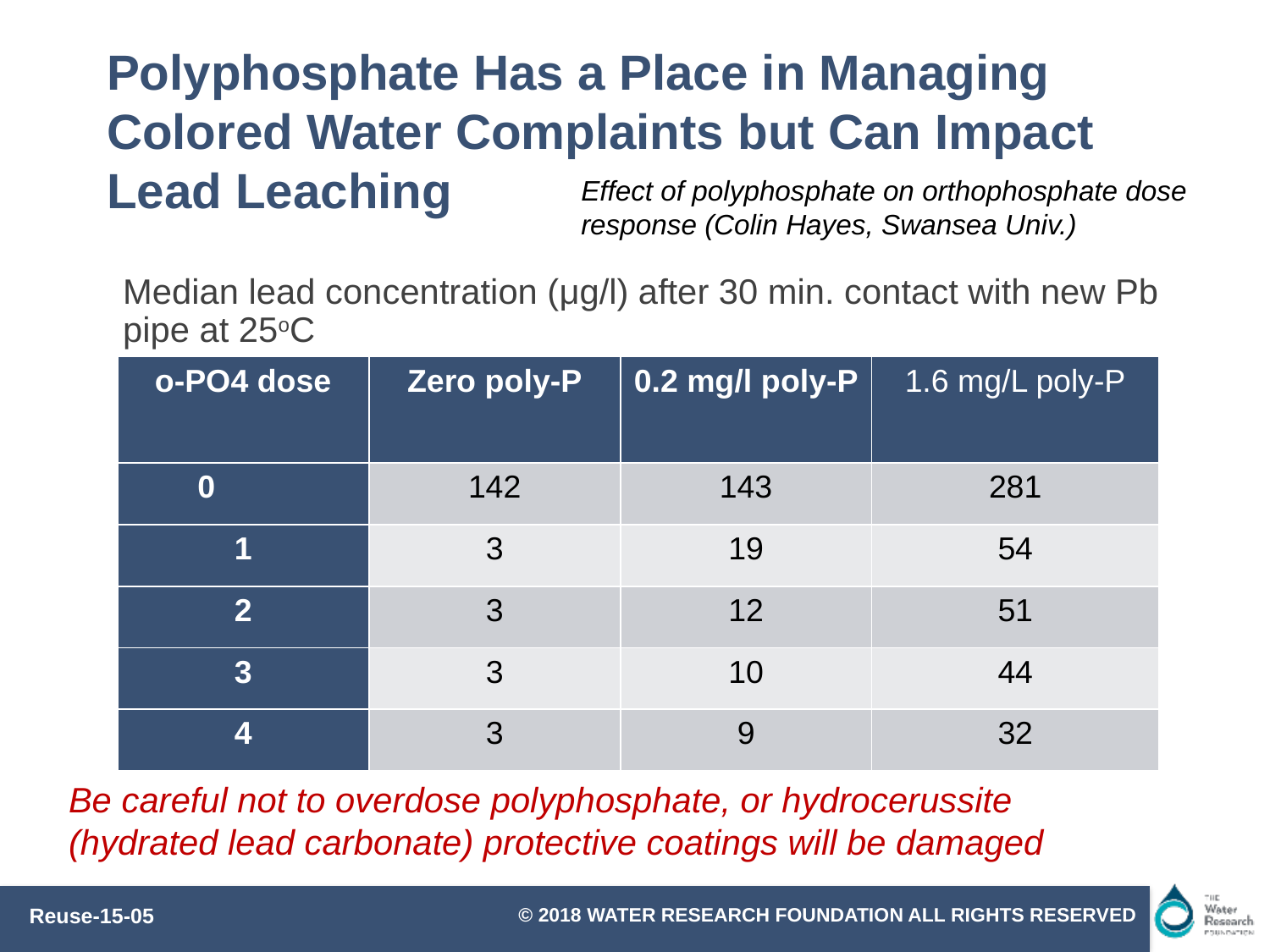

# Polyphosphate Has a Place in Managing Colored Water Complaints but Can Impact Lead Leaching
Effect of polyphosphate on orthophosphate dose response (Colin Hayes, Swansea Univ.)
Median lead concentration (μg/l) after 30 min. contact with new Pb pipe at 25oC
| o-PO4 dose | Zero poly-P | 0.2 mg/l poly-P | 1.6 mg/L poly-P |
| --- | --- | --- | --- |
| 0 | 142 | 143 | 281 |
| 1 | 3 | 19 | 54 |
| 2 | 3 | 12 | 51 |
| 3 | 3 | 10 | 44 |
| 4 | 3 | 9 | 32 |
Be careful not to overdose polyphosphate, or hydrocerussite
(hydrated lead carbonate) protective coatings will be damaged